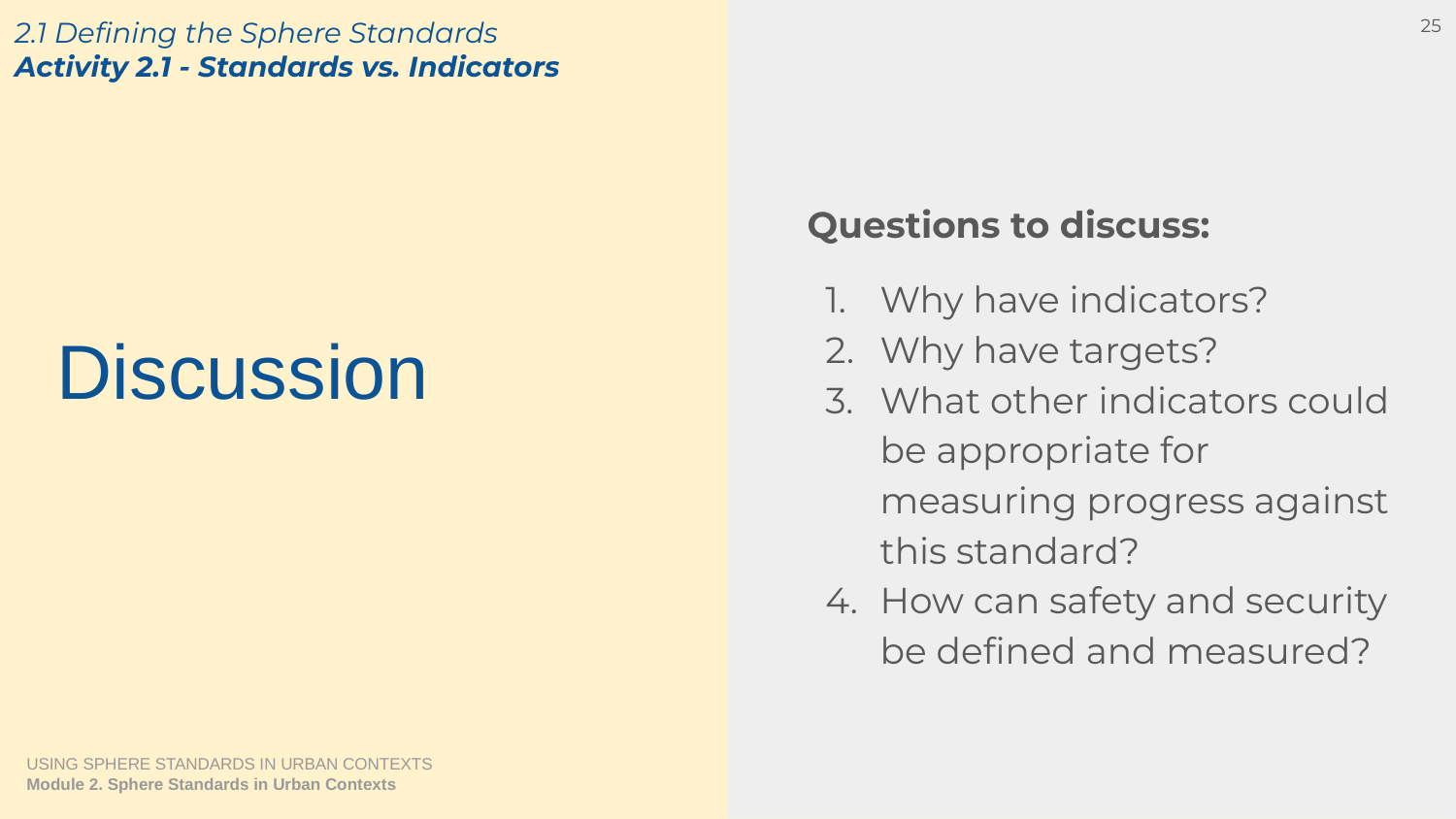

2.1 Defining the Sphere Standards
Activity 2.1 - Standards vs. Indicators
25
Questions to discuss:
Why have indicators?
Why have targets?
What other indicators could be appropriate for measuring progress against this standard?
How can safety and security be defined and measured?
Discussion
USING SPHERE STANDARDS IN URBAN CONTEXTS
Module 2. Sphere Standards in Urban Contexts